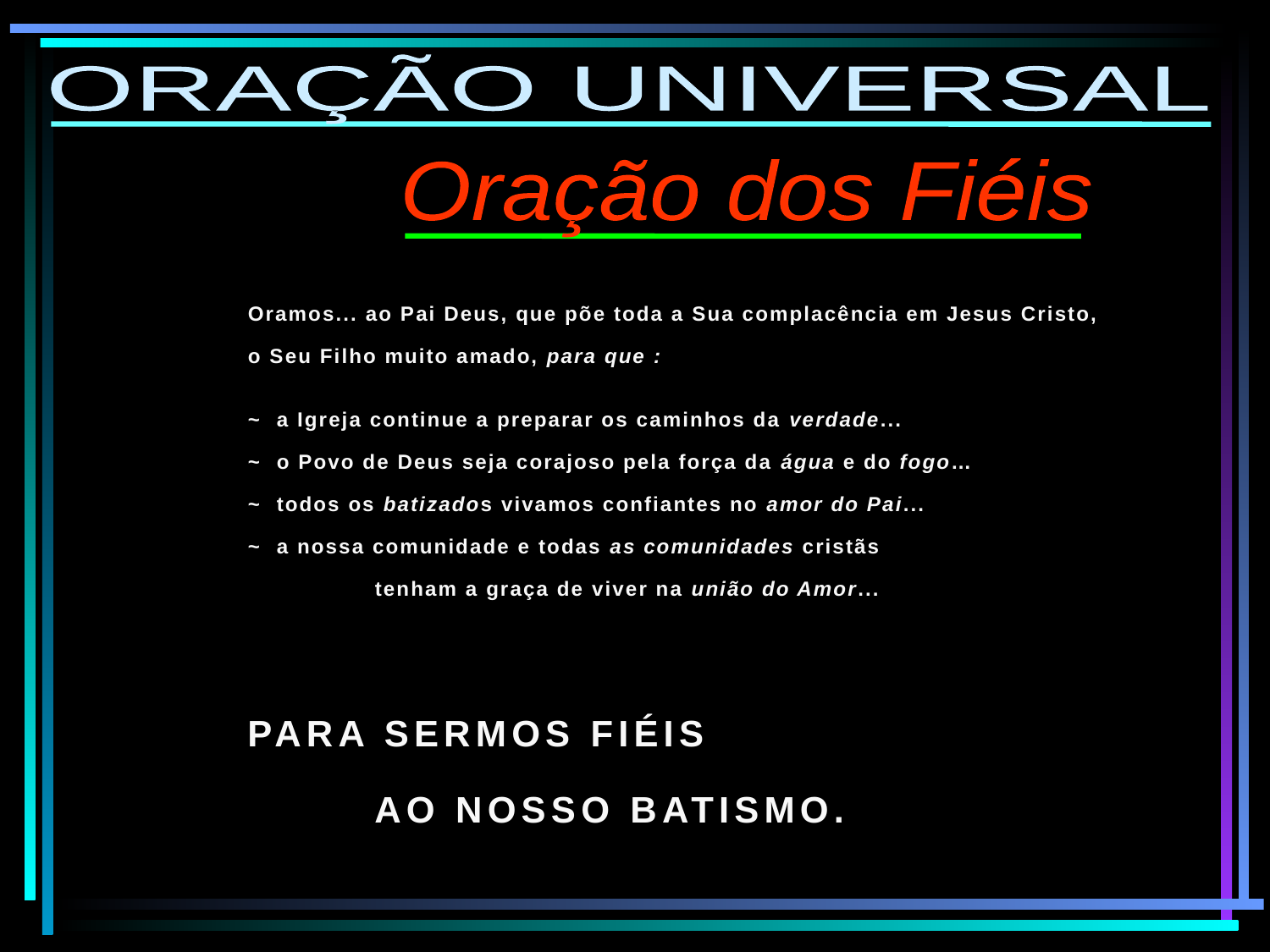

ORAÇÃO UNIVERSAL

Oração dos Fiéis

Oramos... ao Pai Deus, que põe toda a Sua complacência em Jesus Cristo,
o Seu Filho muito amado, para que :

~  a Igreja continue a preparar os caminhos da verdade...
~  o Povo de Deus seja corajoso pela força da água e do fogo…
~  todos os batizados vivamos confiantes no amor do Pai...
~  a nossa comunidade e todas as comunidades cristãs 			tenham a graça de viver na união do Amor...
PARA SERMOS FIÉIS
	AO NOSSO BATISMO.